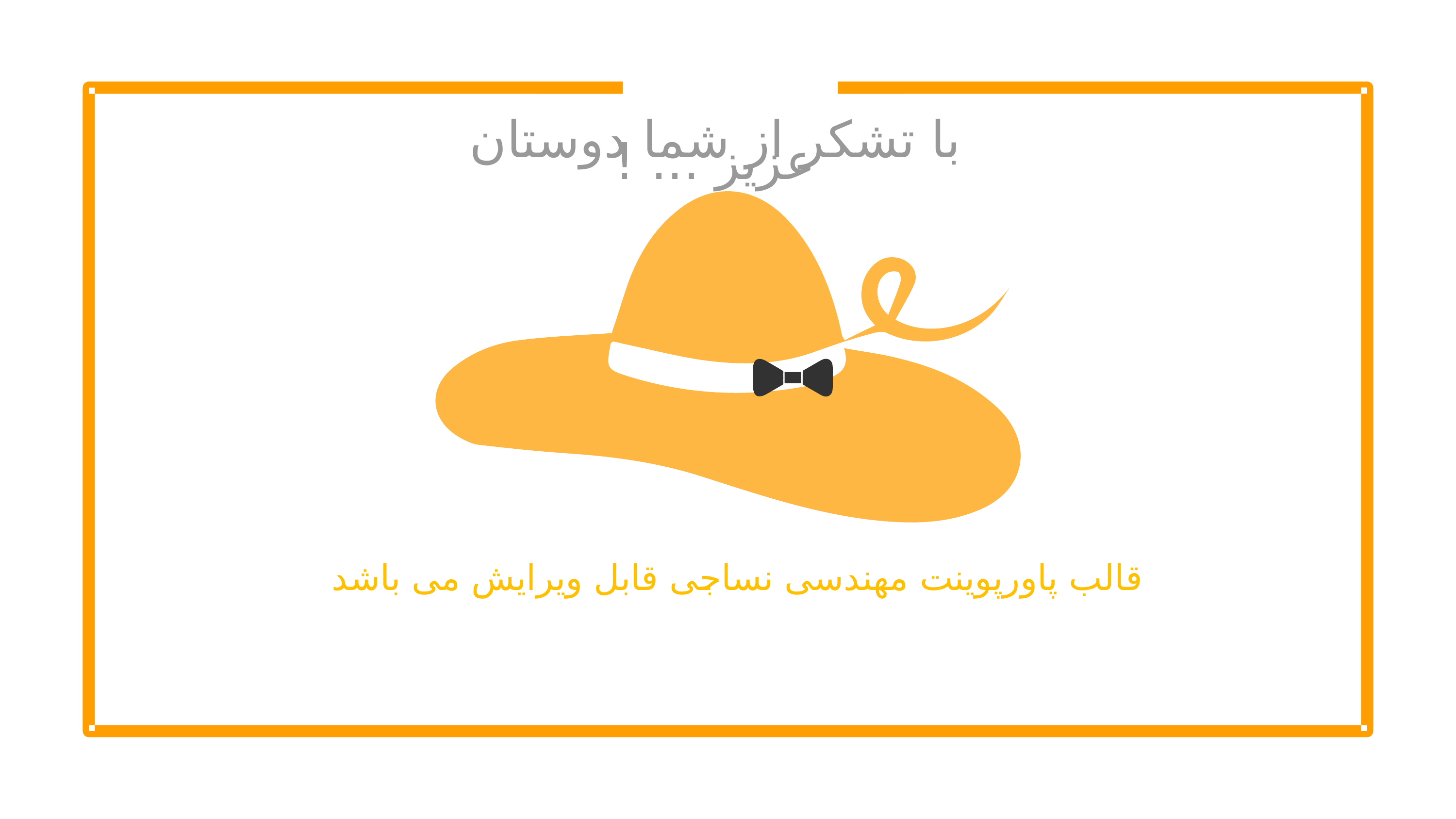

با تشکر از شما دوستان عزیز ... !

قالب پاورپوینت مهندسی نساجی قابل ویرایش می باشد